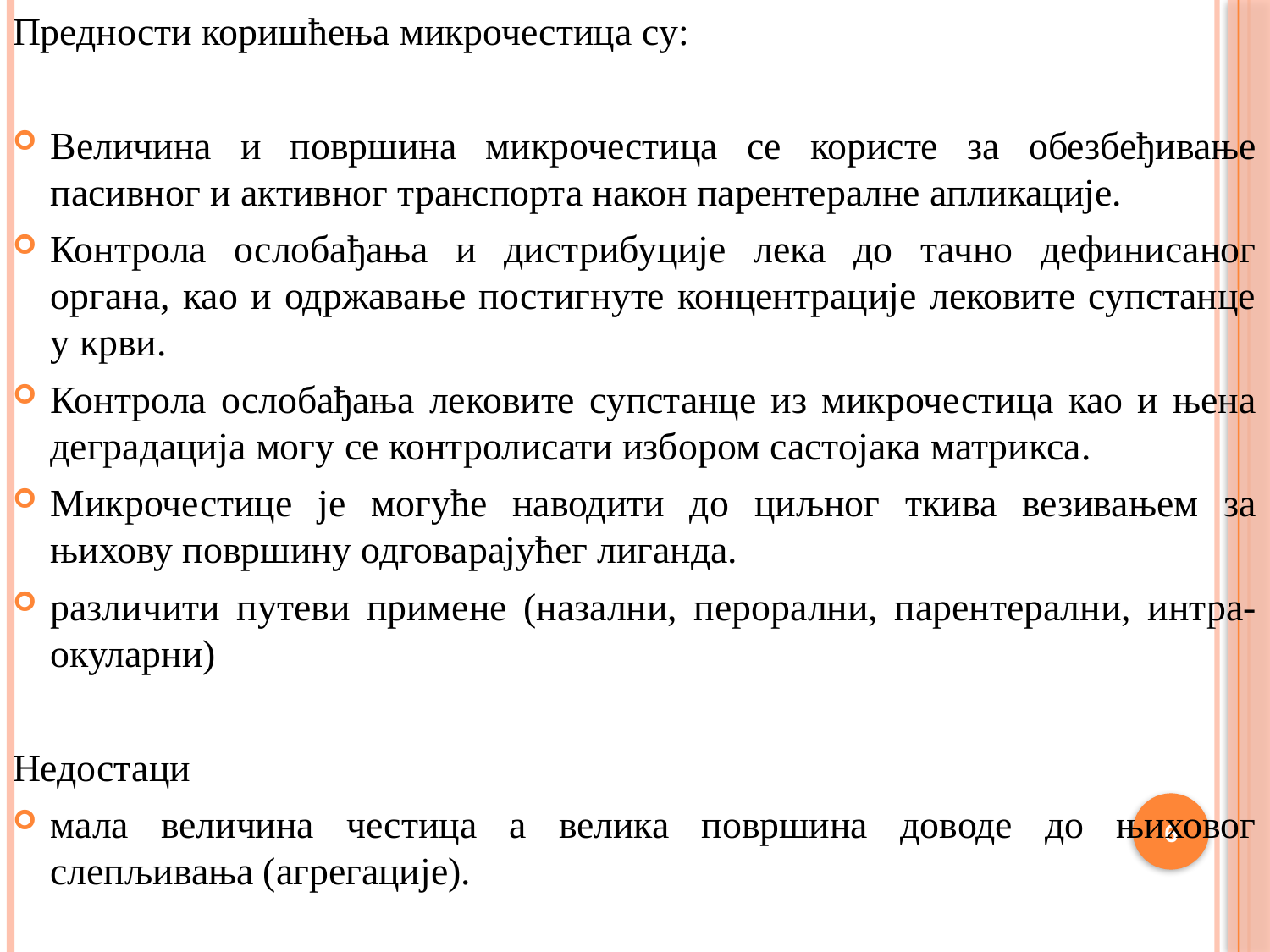

Предности коришћења микрочестица су:

Величина и површина микрочестица се користе за обезбеђивање пасивног и активног транспорта након парентералне апликације.
Контрола ослобађања и дистрибуције лека до тачно дефинисаног органа, као и одржавање постигнуте концентрације лековите супстанце у крви.
Контрола ослобађања лековите супстанце из микрочестица као и њена деградација могу се контролисати избором састојака матрикса.
Микрочестице је могуће наводити до циљног ткива везивањем за њихову површину одговарајућег лиганда.
различити путеви примене (назални, перорални, парентерални, интра-окуларни)

Недостаци
мала величина честица а велика површина доводе до њиховог слепљивања (агрегације).

6